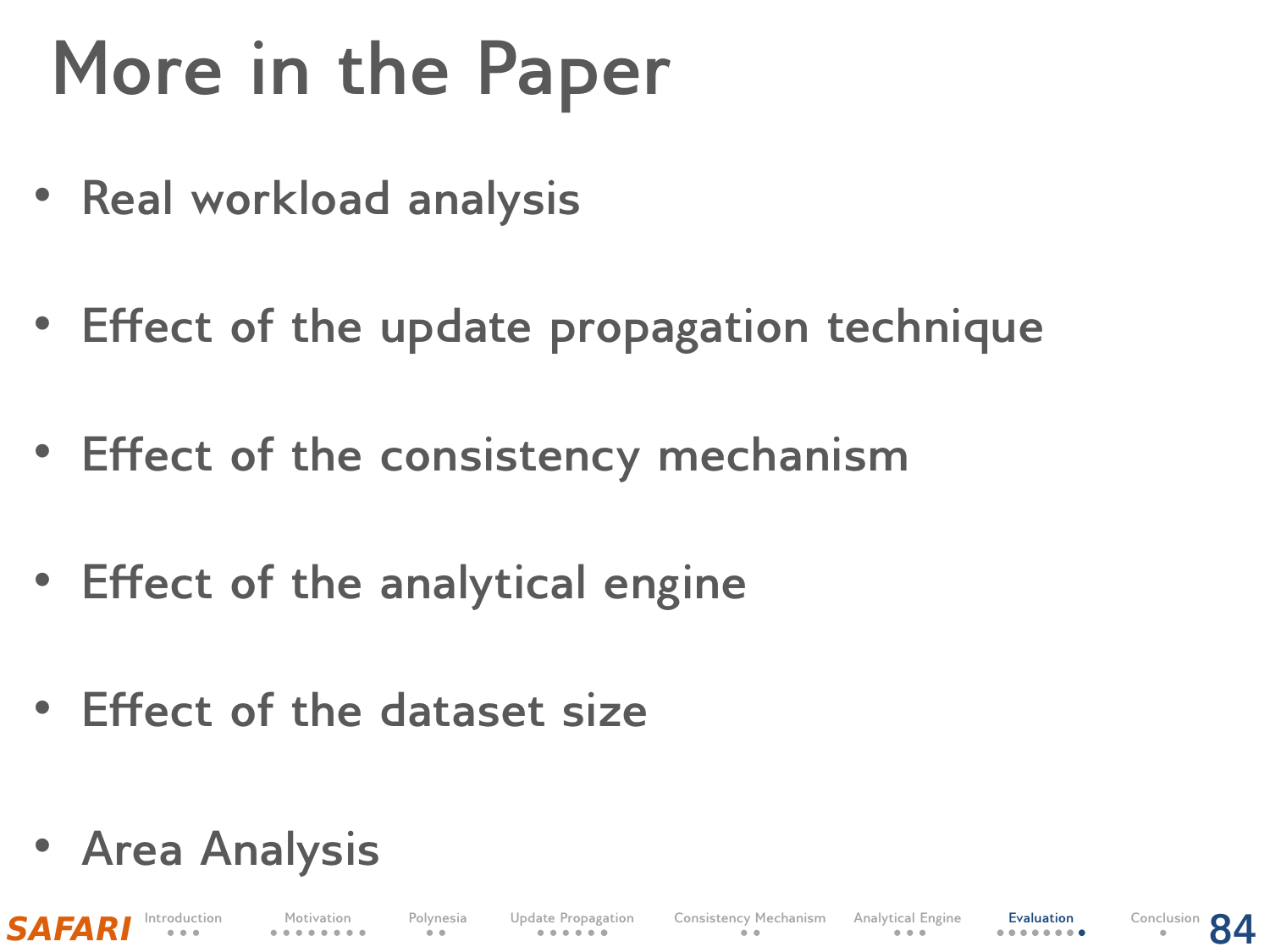

# More in the Paper
Real workload analysis
Effect of the update propagation technique
Effect of the consistency mechanism
Effect of the analytical engine
Effect of the dataset size

Area Analysis
84
| Introduction | Motivation | Polynesia | Update Propagation | Consistency Mechanism | Analytical Engine | Evaluation | Conclusion |
| --- | --- | --- | --- | --- | --- | --- | --- |
| ● ● ● | ● ● ● ● ● ● ● ● | ● ● | ● ● ● ● ● ● | ● ● | ● ● ● | ● ● ● ● ● ● ● ● | ● |